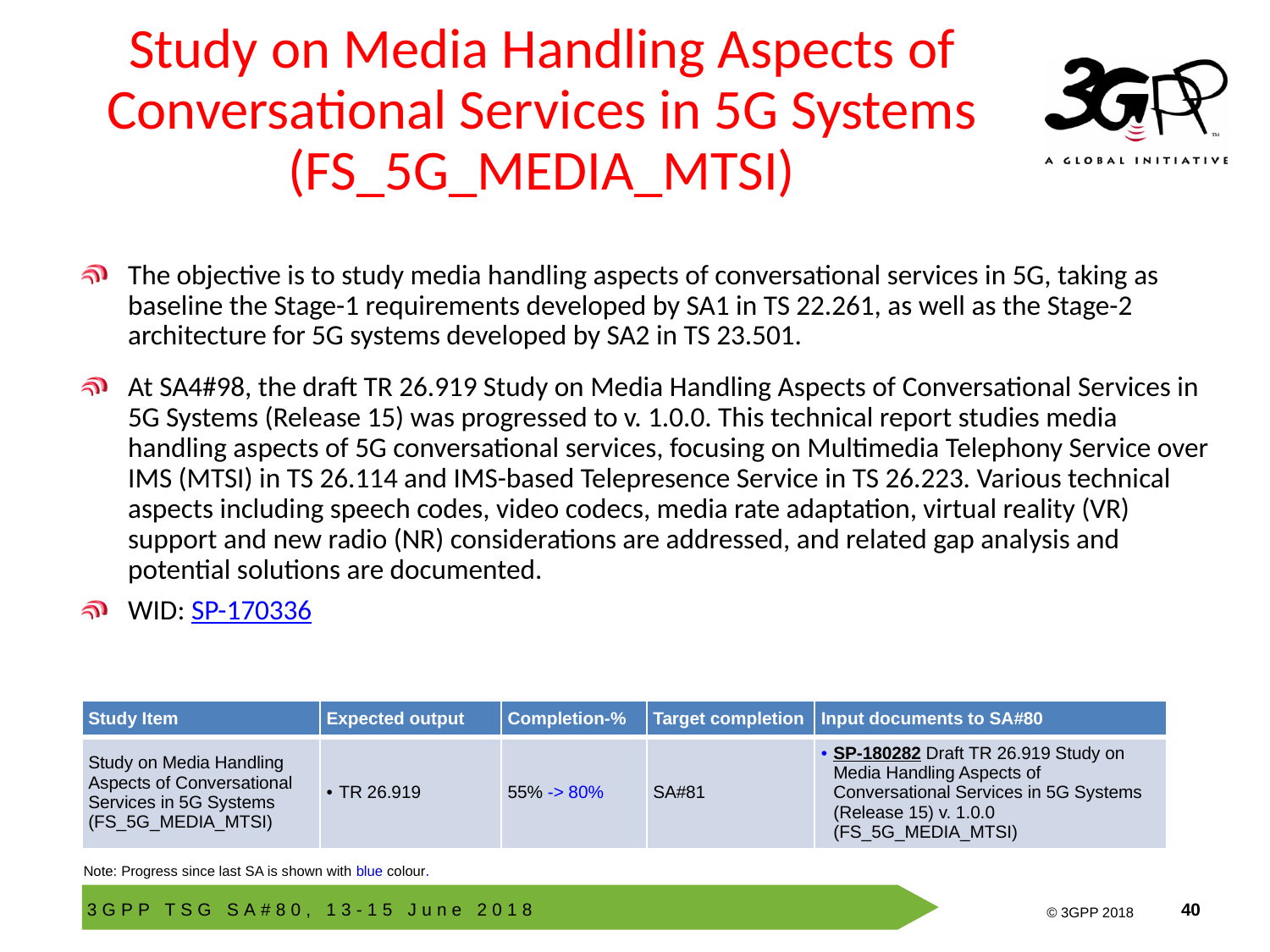

# Study on Media Handling Aspects of Conversational Services in 5G Systems (FS_5G_MEDIA_MTSI)
The objective is to study media handling aspects of conversational services in 5G, taking as baseline the Stage-1 requirements developed by SA1 in TS 22.261, as well as the Stage-2 architecture for 5G systems developed by SA2 in TS 23.501.
At SA4#98, the draft TR 26.919 Study on Media Handling Aspects of Conversational Services in 5G Systems (Release 15) was progressed to v. 1.0.0. This technical report studies media handling aspects of 5G conversational services, focusing on Multimedia Telephony Service over IMS (MTSI) in TS 26.114 and IMS-based Telepresence Service in TS 26.223. Various technical aspects including speech codes, video codecs, media rate adaptation, virtual reality (VR) support and new radio (NR) considerations are addressed, and related gap analysis and potential solutions are documented.
WID: SP-170336
| Study Item | Expected output | Completion-% | Target completion | Input documents to SA#80 |
| --- | --- | --- | --- | --- |
| Study on Media Handling Aspects of Conversational Services in 5G Systems (FS\_5G\_MEDIA\_MTSI) | TR 26.919 | 55% -> 80% | SA#81 | SP-180282 Draft TR 26.919 Study on Media Handling Aspects of Conversational Services in 5G Systems (Release 15) v. 1.0.0 (FS\_5G\_MEDIA\_MTSI) |
Note: Progress since last SA is shown with blue colour.